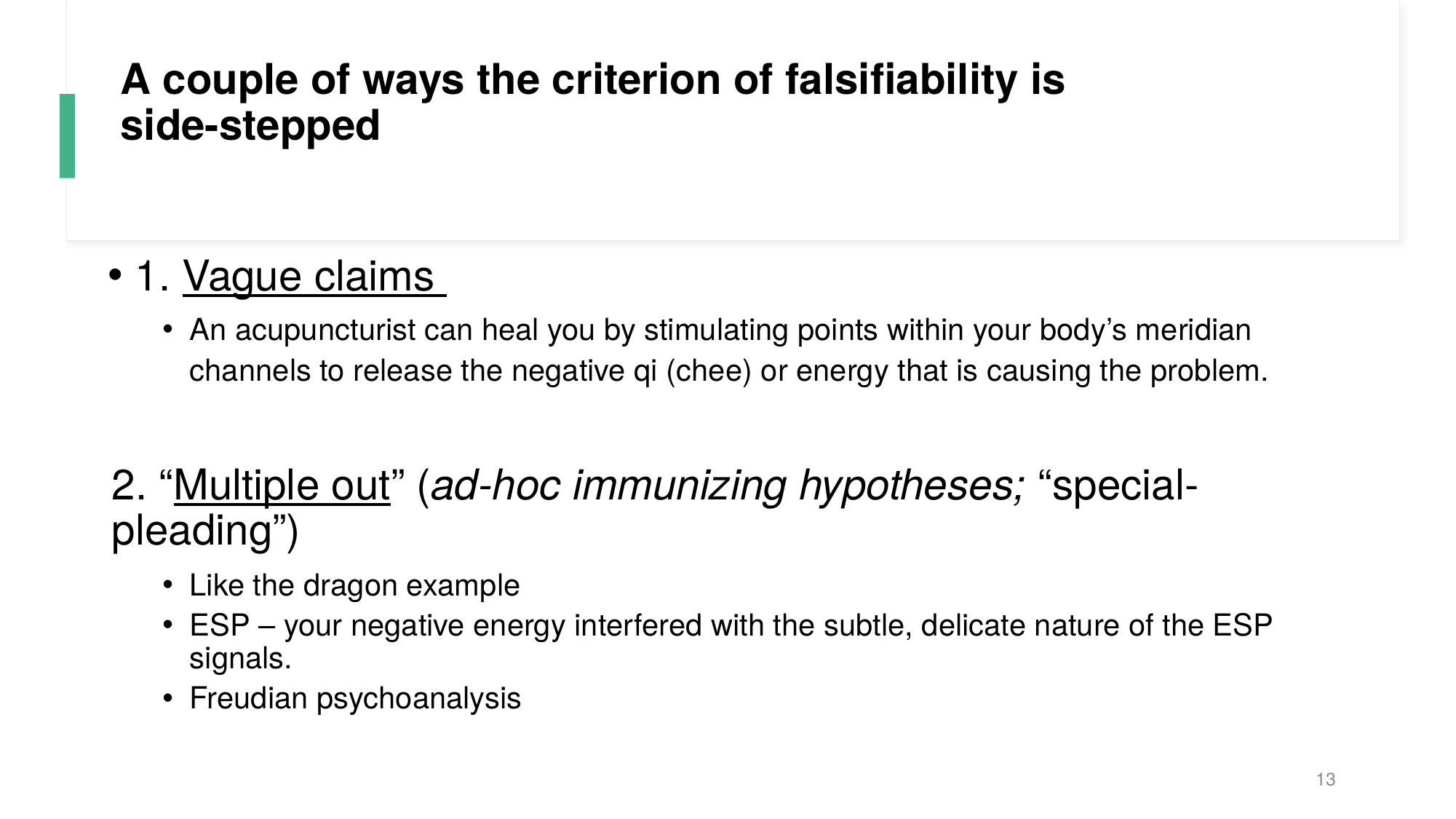

# A couple of ways the criterion of falsifiability is side-stepped
1. Vague claims
An acupuncturist can heal you by stimulating points within your body’s meridian channels to release the negative qi (chee) or energy that is causing the problem.

2. “Multiple out” (ad-hoc immunizing hypotheses; “special-pleading”)
Like the dragon example
ESP – your negative energy interfered with the subtle, delicate nature of the ESP signals.
Freudian psychoanalysis

13